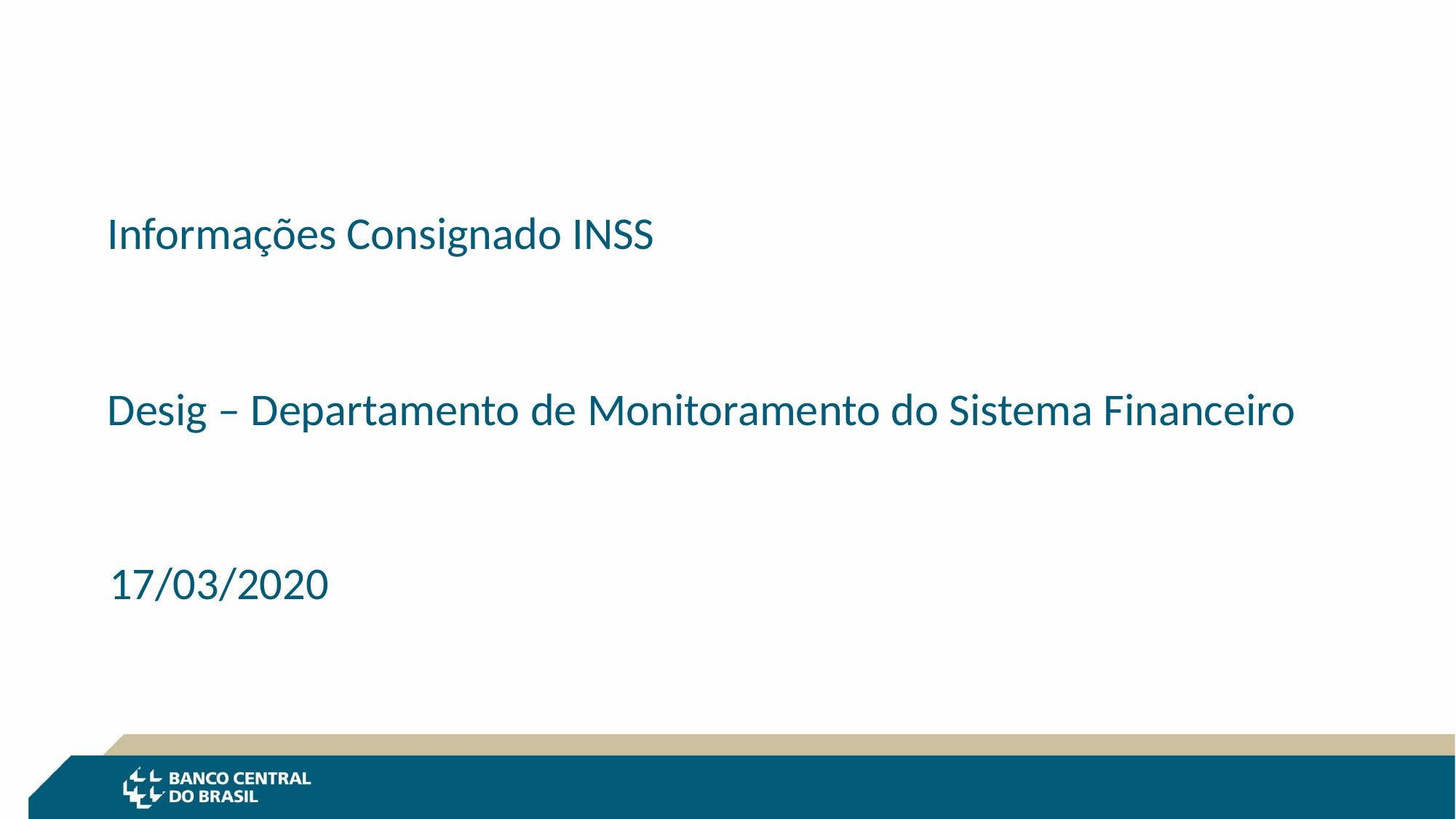

Informações Consignado INSS
Desig – Departamento de Monitoramento do Sistema Financeiro
17/03/2020